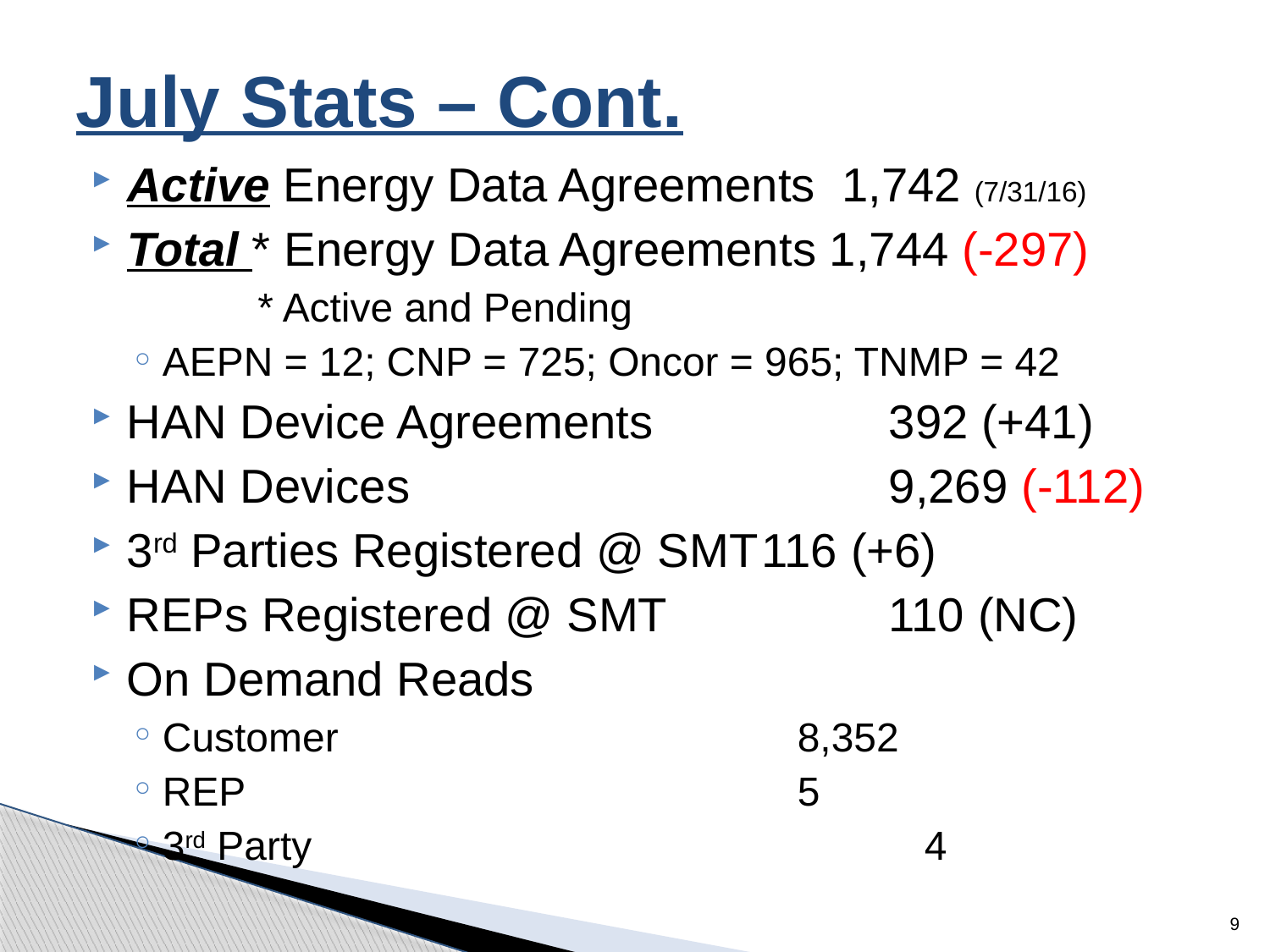

# July Stats – Cont.
Active Energy Data Agreements  1,742 (7/31/16)
Total * Energy Data Agreements 1,744 (-297)
	* Active and Pending
AEPN = 12; CNP = 725; Oncor = 965; TNMP = 42
HAN Device Agreements		392 (+41)
HAN Devices				9,269 (-112)
3rd Parties Registered @ SMT	116 (+6)
REPs Registered @ SMT		110 (NC)
On Demand Reads
Customer				8,352
REP					5
3rd Party					4
9